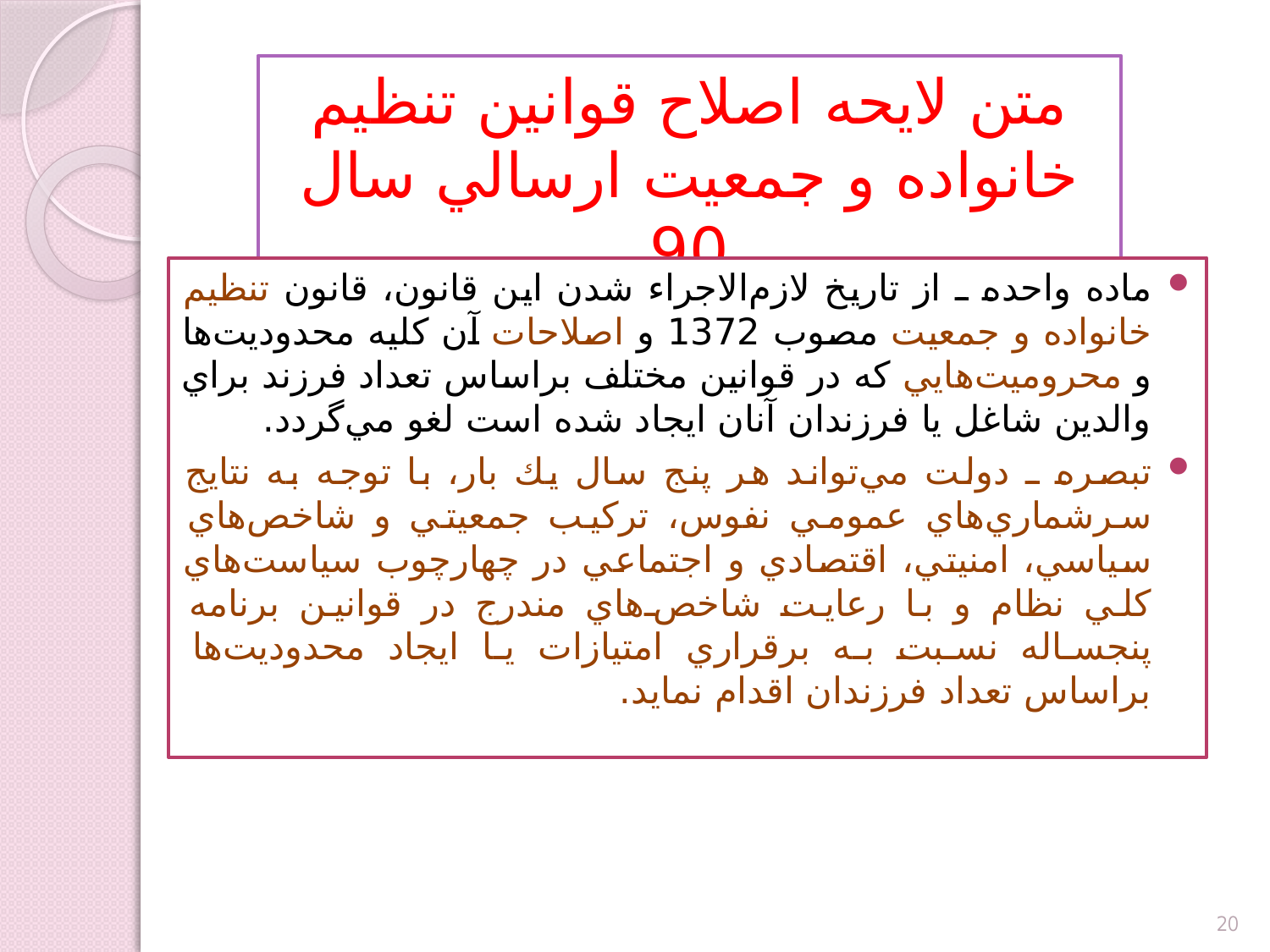

متن لايحه اصلاح قوانين تنظيم خانواده و جمعيت ارسالي سال 90
ماده واحده ـ از تاريخ لازم‌الاجراء شدن اين قانون، قانون تنظيم خانواده و جمعيت مصوب 1372 و اصلاحات آن كليه محدوديت‌ها و محروميت‌هايي كه در قوانين مختلف براساس تعداد فرزند براي والدين شاغل يا فرزندان آنان ايجاد شده است لغو مي‌گردد.
تبصره ـ دولت مي‌تواند هر پنج سال يك بار، با توجه به نتايج سرشماري‌هاي عمومي نفوس، تركيب جمعيتي و شاخص‌هاي سياسي، امنيتي، اقتصادي و اجتماعي در چهارچوب سياست‌هاي كلي نظام و با رعايت شاخص‌هاي مندرج در قوانين برنامه پنجساله نسبت به برقراري امتيازات يا ايجاد محدوديت‌ها براساس تعداد فرزندان اقدام نمايد.

20